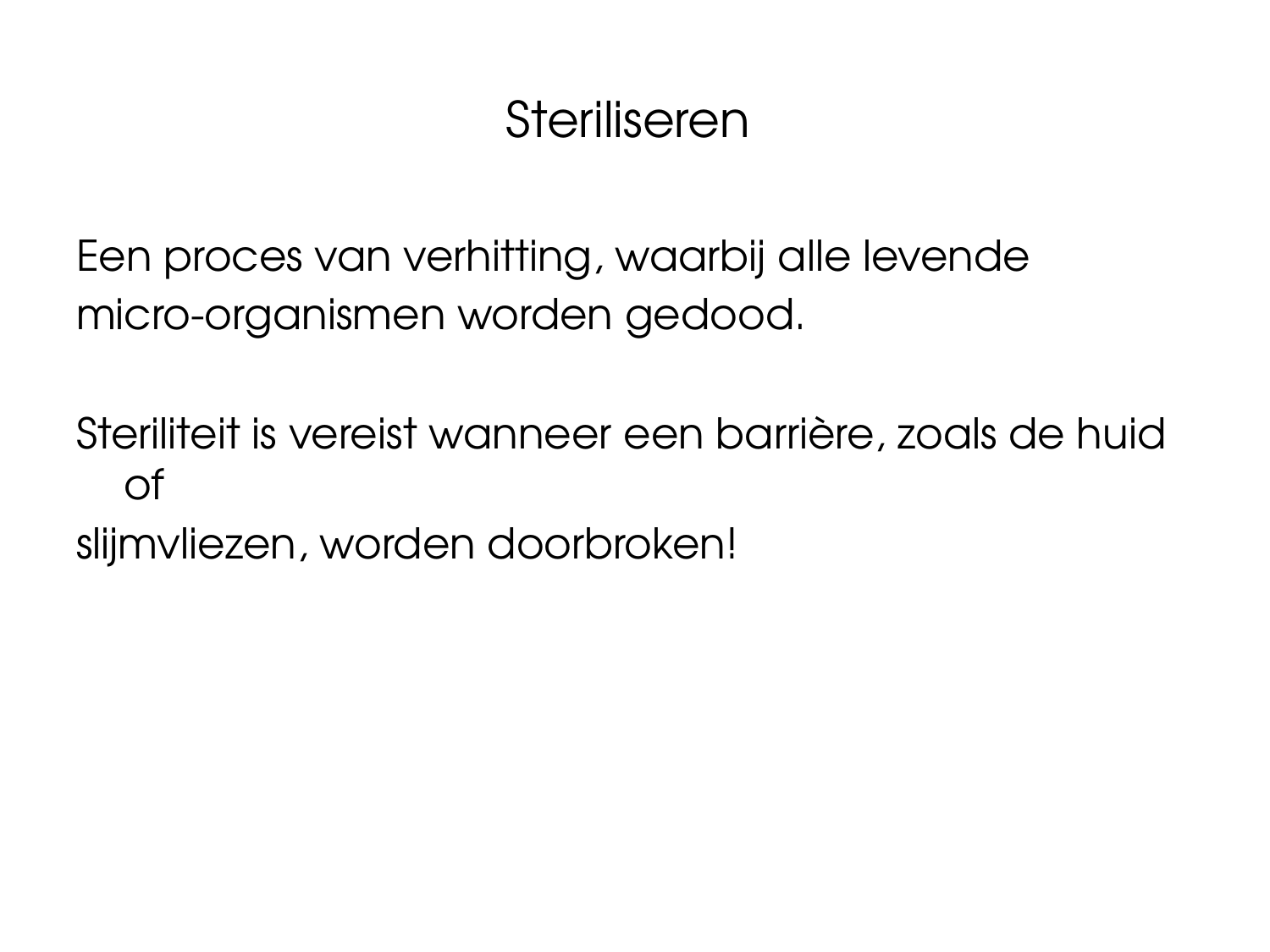

# Steriliseren
Een proces van verhitting, waarbij alle levende
micro-organismen worden gedood.

Steriliteit is vereist wanneer een barrière, zoals de huid of
slijmvliezen, worden doorbroken!